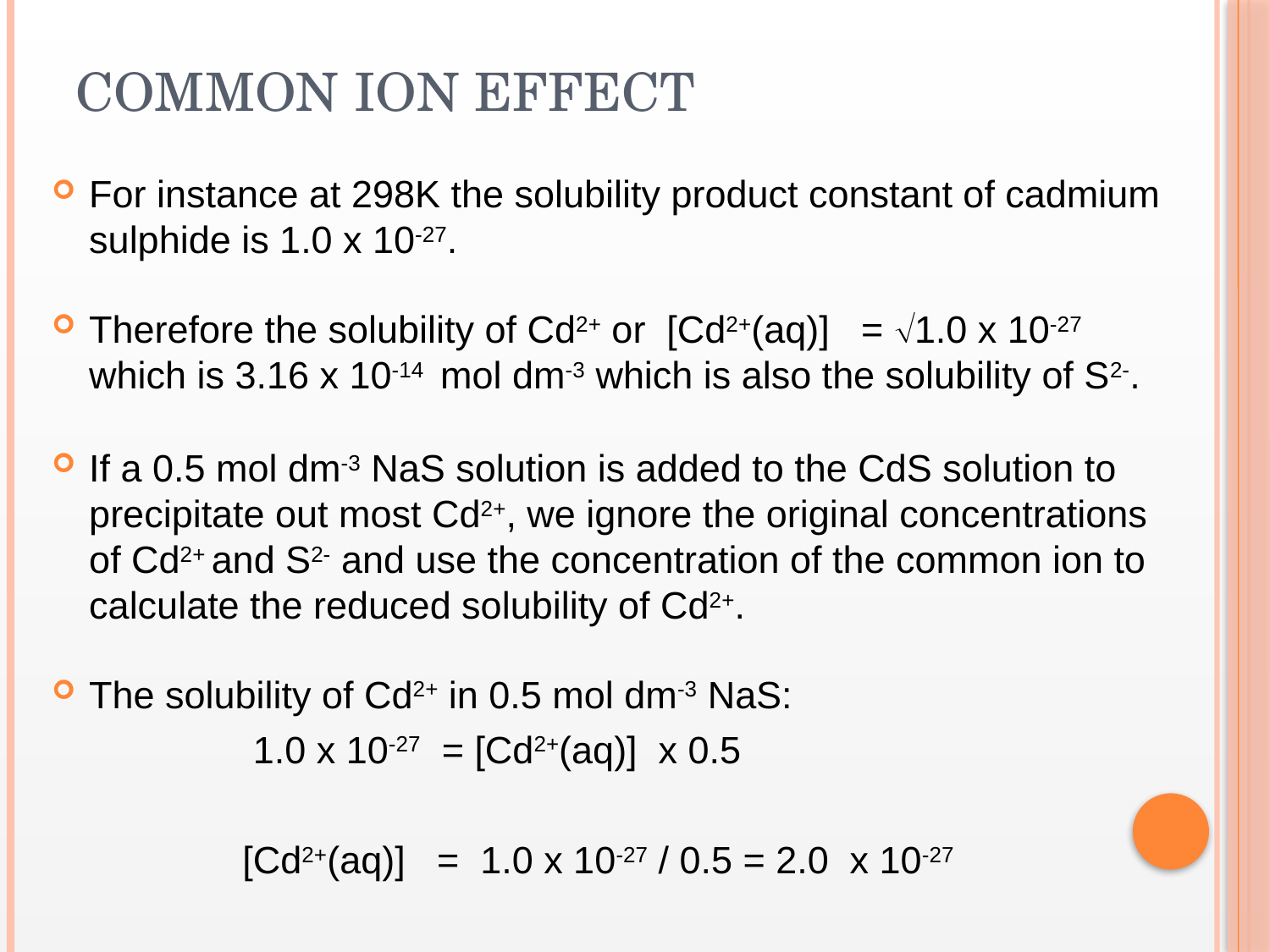

# Common ion effect
For instance at 298K the solubility product constant of cadmium sulphide is 1.0 x 10-27.

Therefore the solubility of Cd2+ or  [Cd2+(aq)]   = √1.0 x 10-27  which is 3.16 x 10-14  mol dm-3 which is also the solubility of S2-.

If a 0.5 mol dm-3 NaS solution is added to the CdS solution to precipitate out most Cd2+, we ignore the original concentrations of Cd2+ and S2- and use the concentration of the common ion to calculate the reduced solubility of Cd2+.

The solubility of Cd2+ in 0.5 mol dm-3 NaS:
                   1.0 x 10-27  = [Cd2+(aq)]  x 0.5

                  [Cd2+(aq)]   =  1.0 x 10-27 / 0.5 = 2.0  x 10-27